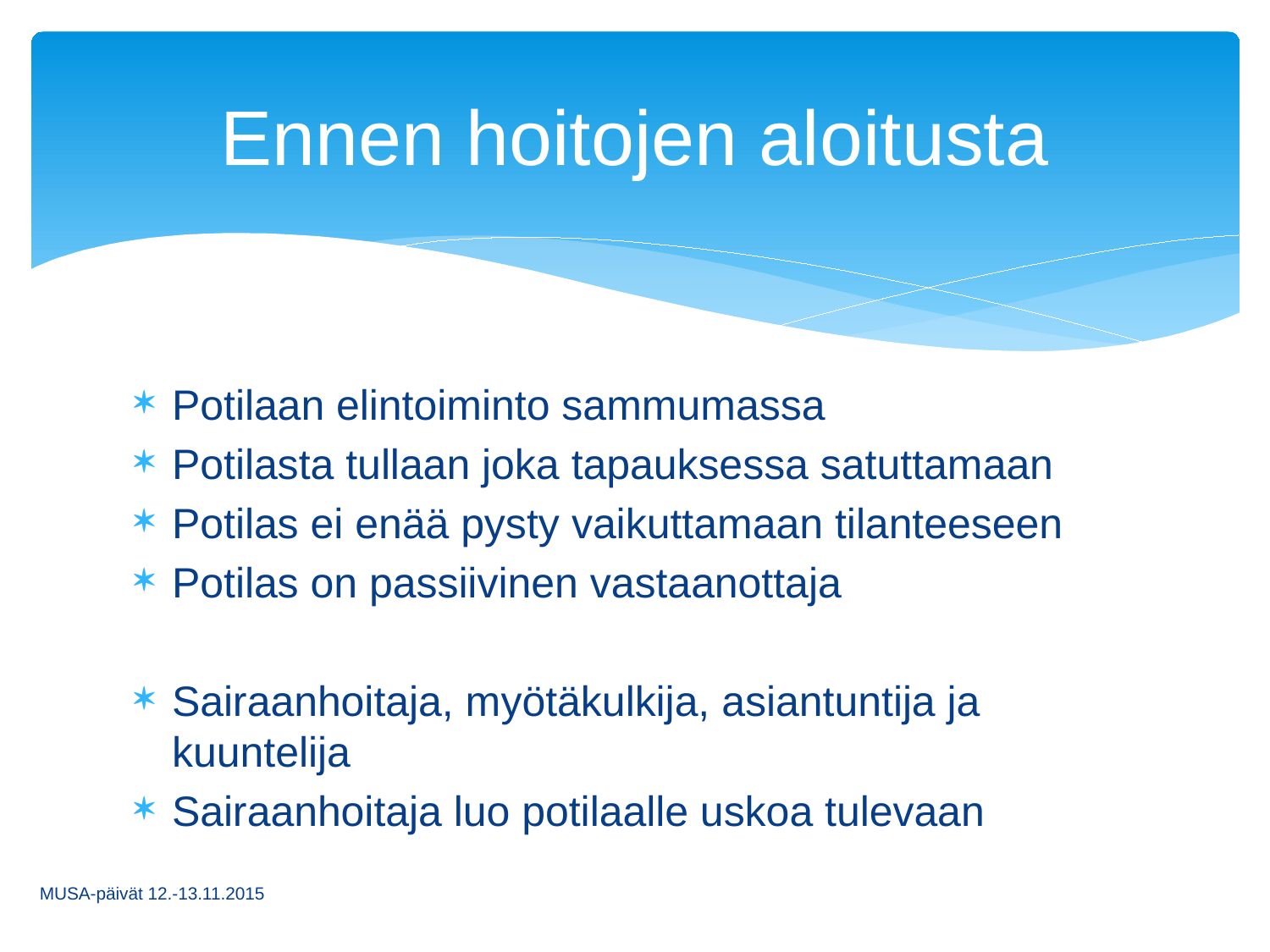

# Ennen hoitojen aloitusta
Potilaan elintoiminto sammumassa
Potilasta tullaan joka tapauksessa satuttamaan
Potilas ei enää pysty vaikuttamaan tilanteeseen
Potilas on passiivinen vastaanottaja

Sairaanhoitaja, myötäkulkija, asiantuntija ja kuuntelija
Sairaanhoitaja luo potilaalle uskoa tulevaan
MUSA-päivät 12.-13.11.2015